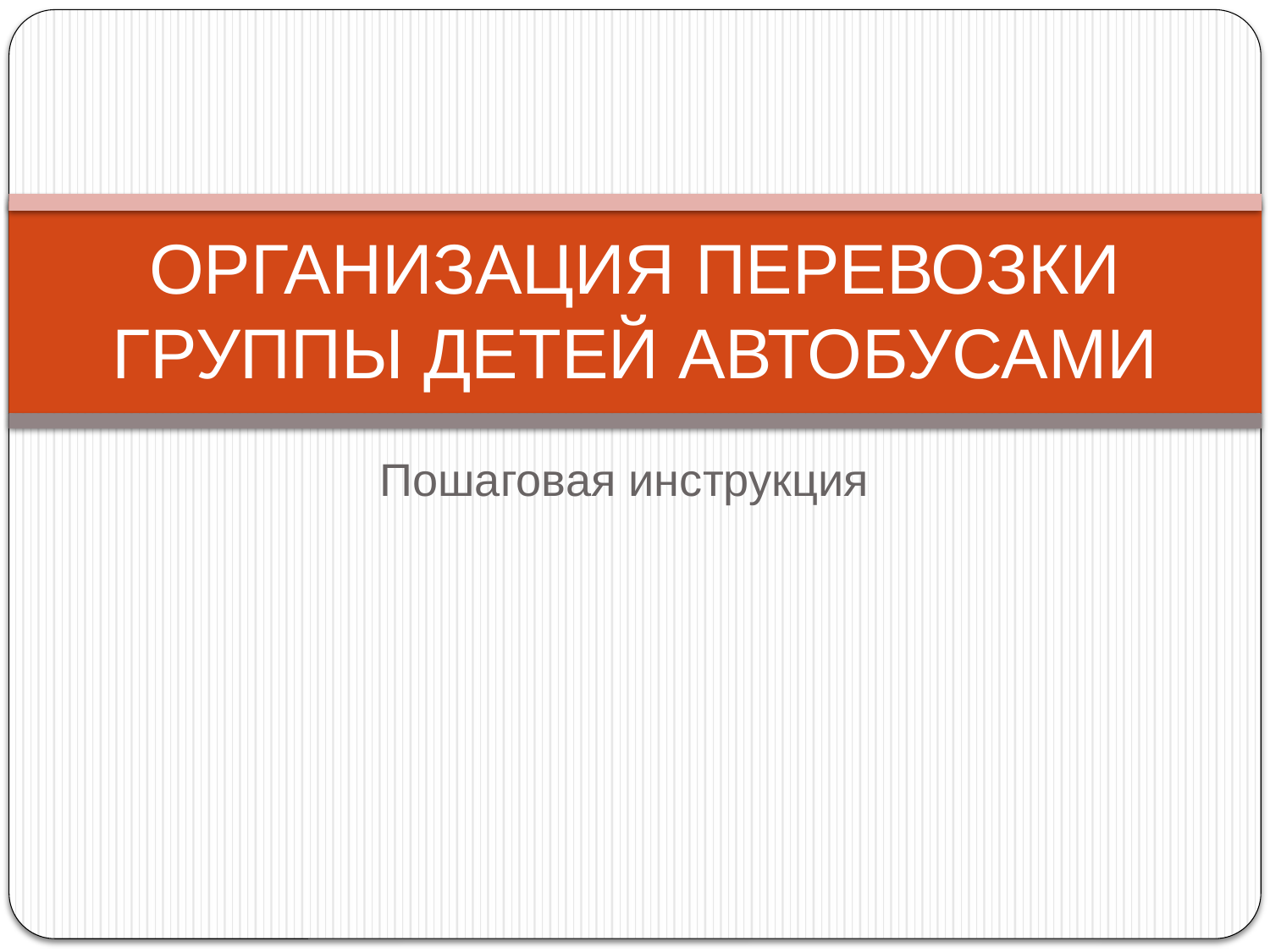

# ОРГАНИЗАЦИЯ ПЕРЕВОЗКИ ГРУППЫ ДЕТЕЙ АВТОБУСАМИ
Пошаговая инструкция